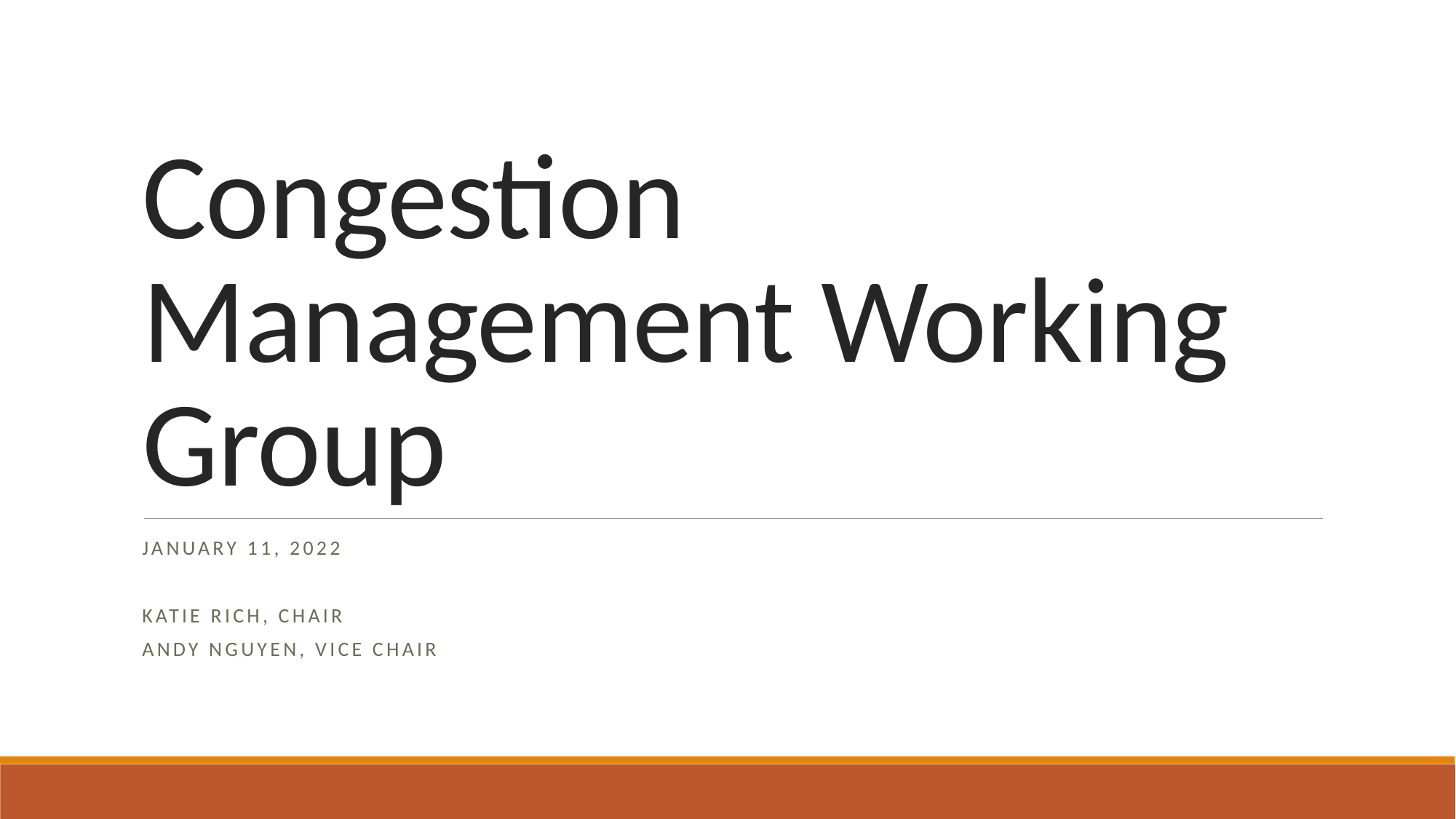

# Congestion Management Working Group
January 11, 2022

Katie Rich, Chair
Andy Nguyen, Vice Chair